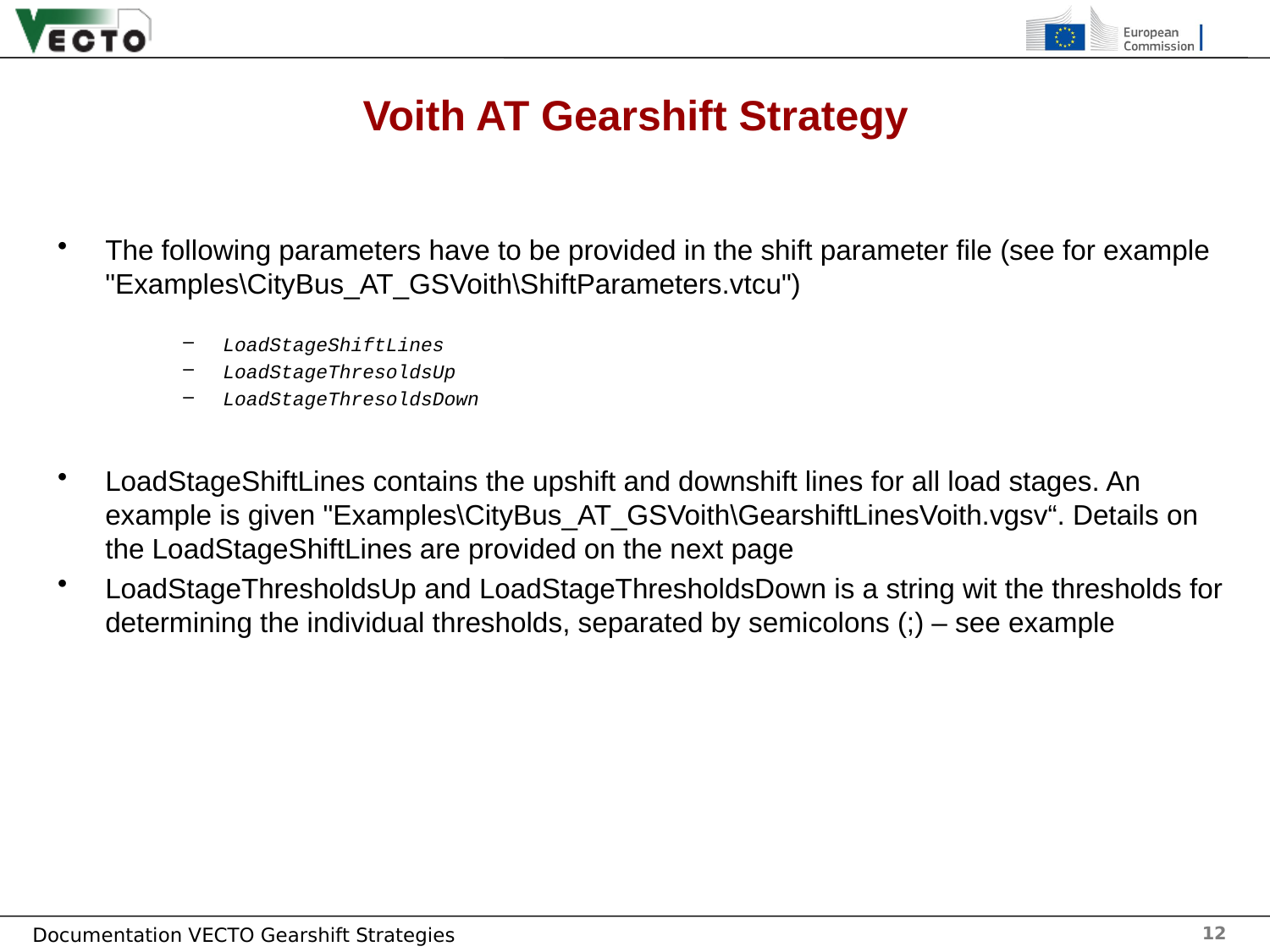

# Voith AT Gearshift Strategy
The following parameters have to be provided in the shift parameter file (see for example "Examples\CityBus_AT_GSVoith\ShiftParameters.vtcu")

LoadStageShiftLines contains the upshift and downshift lines for all load stages. An example is given "Examples\CityBus_AT_GSVoith\GearshiftLinesVoith.vgsv“. Details on the LoadStageShiftLines are provided on the next page
LoadStageThresholdsUp and LoadStageThresholdsDown is a string wit the thresholds for determining the individual thresholds, separated by semicolons (;) – see example
LoadStageShiftLines
LoadStageThresoldsUp
LoadStageThresoldsDown